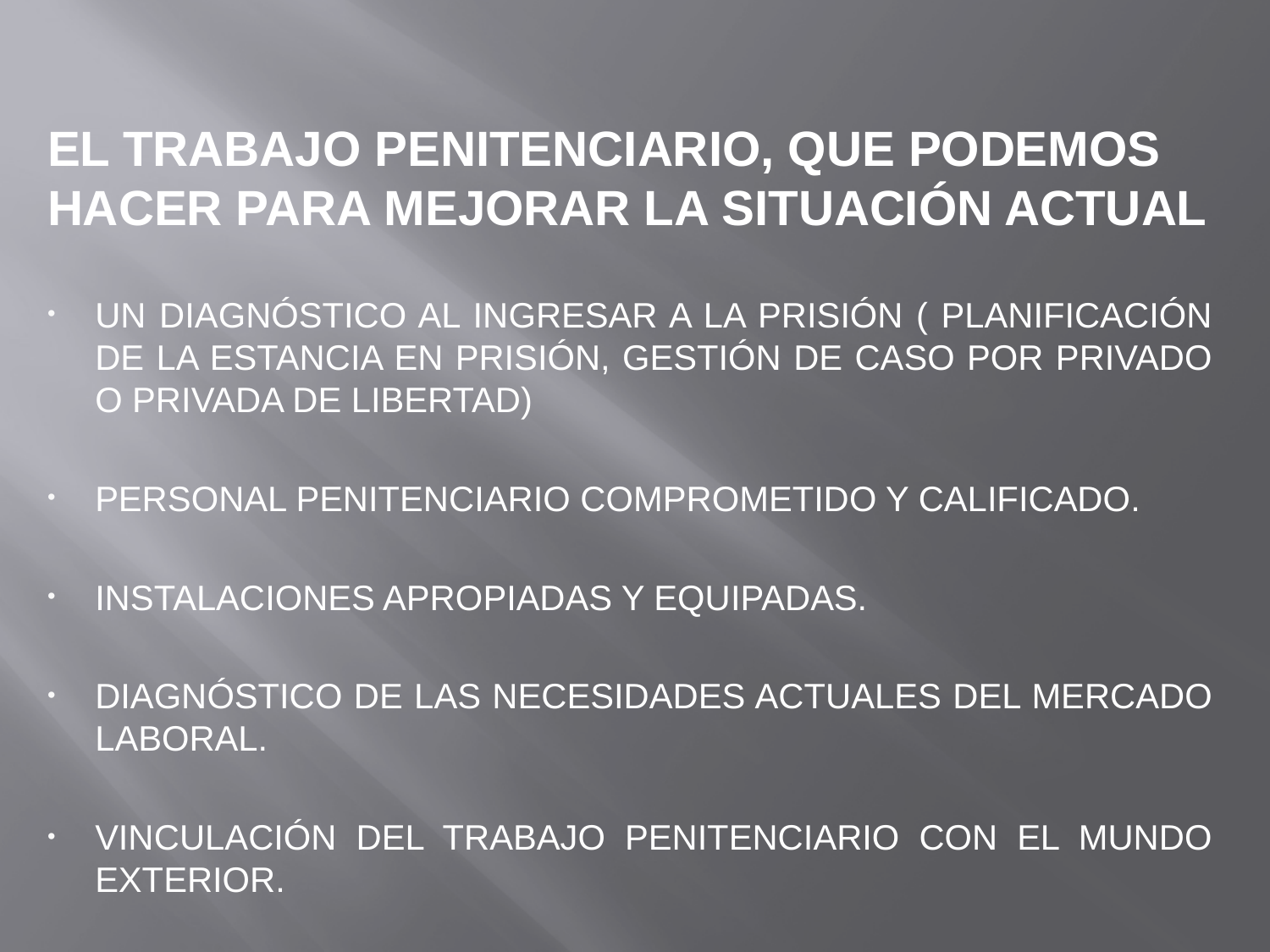

# EL TRABAJO PENITENCIARIO, QUE PODEMOS HACER PARA MEJORAR LA SITUACIÓN ACTUAL
UN DIAGNÓSTICO AL INGRESAR A LA PRISIÓN ( PLANIFICACIÓN DE LA ESTANCIA EN PRISIÓN, GESTIÓN DE CASO POR PRIVADO O PRIVADA DE LIBERTAD)

PERSONAL PENITENCIARIO COMPROMETIDO Y CALIFICADO.

INSTALACIONES APROPIADAS Y EQUIPADAS.

DIAGNÓSTICO DE LAS NECESIDADES ACTUALES DEL MERCADO LABORAL.

VINCULACIÓN DEL TRABAJO PENITENCIARIO CON EL MUNDO EXTERIOR.